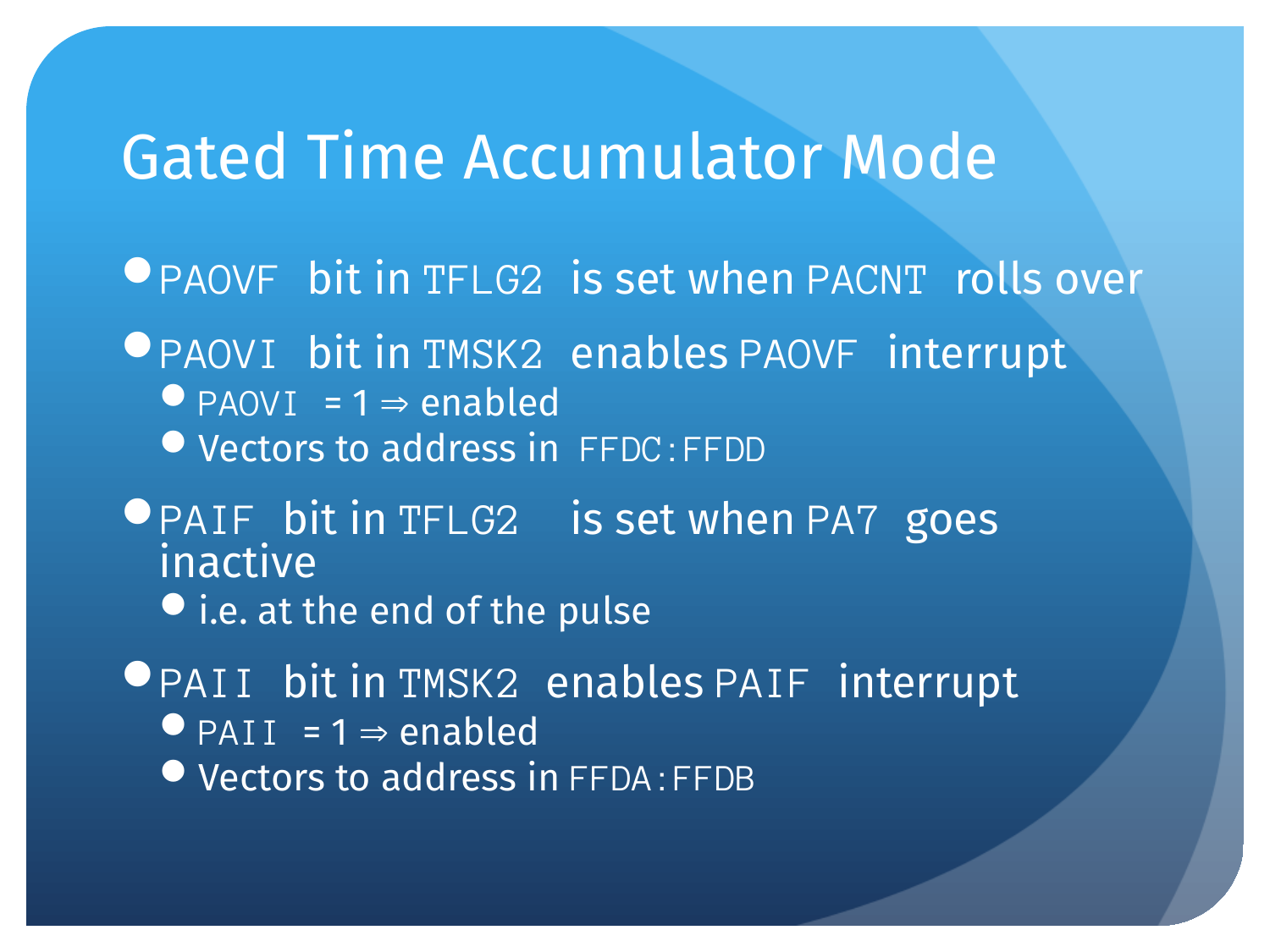

# Gated Time Accumulator Mode
PAOVF bit in TFLG2 is set when PACNT rolls over
PAOVI bit in TMSK2 enables PAOVF interrupt
PAOVI = 1 ⇒ enabled
Vectors to address in  FFDC:FFDD
PAIF bit in TFLG2  is set when PA7 goes inactive
i.e. at the end of the pulse
PAII bit in TMSK2 enables PAIF interrupt
PAII = 1 ⇒ enabled
Vectors to address in FFDA:FFDB